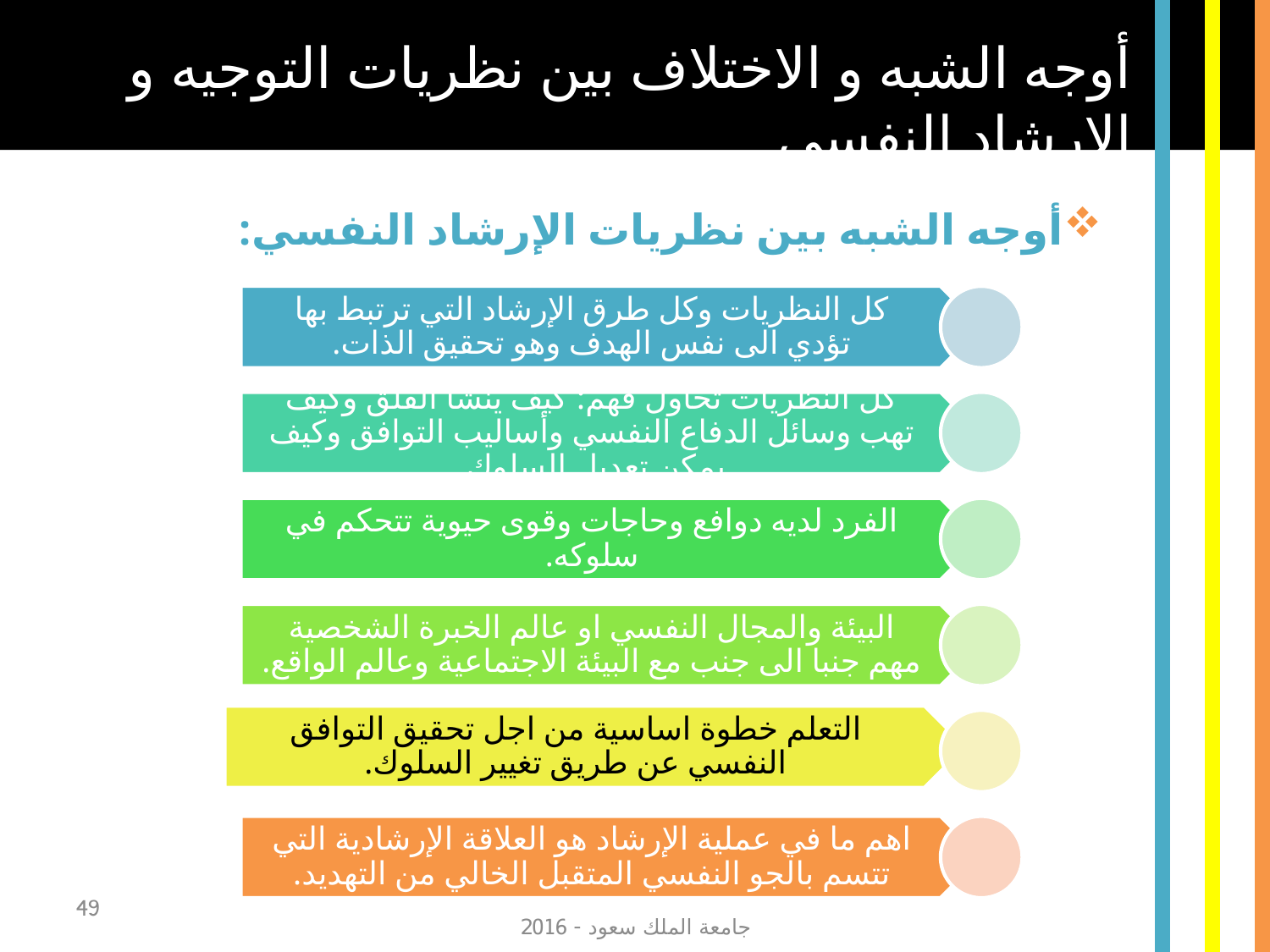

أوجه الشبه و الاختلاف بين نظريات التوجيه و الإرشاد النفسي
أوجه الشبه بين نظريات الإرشاد النفسي:
كل النظريات وكل طرق الإرشاد التي ترتبط بها تؤدي الى نفس الهدف وهو تحقيق الذات.
كل النظريات تحاول فهم: كيف ينشأ القلق وكيف تهب وسائل الدفاع النفسي وأساليب التوافق وكيف يمكن تعديل السلوك.
الفرد لديه دوافع وحاجات وقوى حيوية تتحكم في سلوكه.
البيئة والمجال النفسي او عالم الخبرة الشخصية مهم جنبا الى جنب مع البيئة الاجتماعية وعالم الواقع.
التعلم خطوة اساسية من اجل تحقيق التوافق النفسي عن طريق تغيير السلوك.
اهم ما في عملية الإرشاد هو العلاقة الإرشادية التي تتسم بالجو النفسي المتقبل الخالي من التهديد.
49
جامعة الملك سعود - 2016